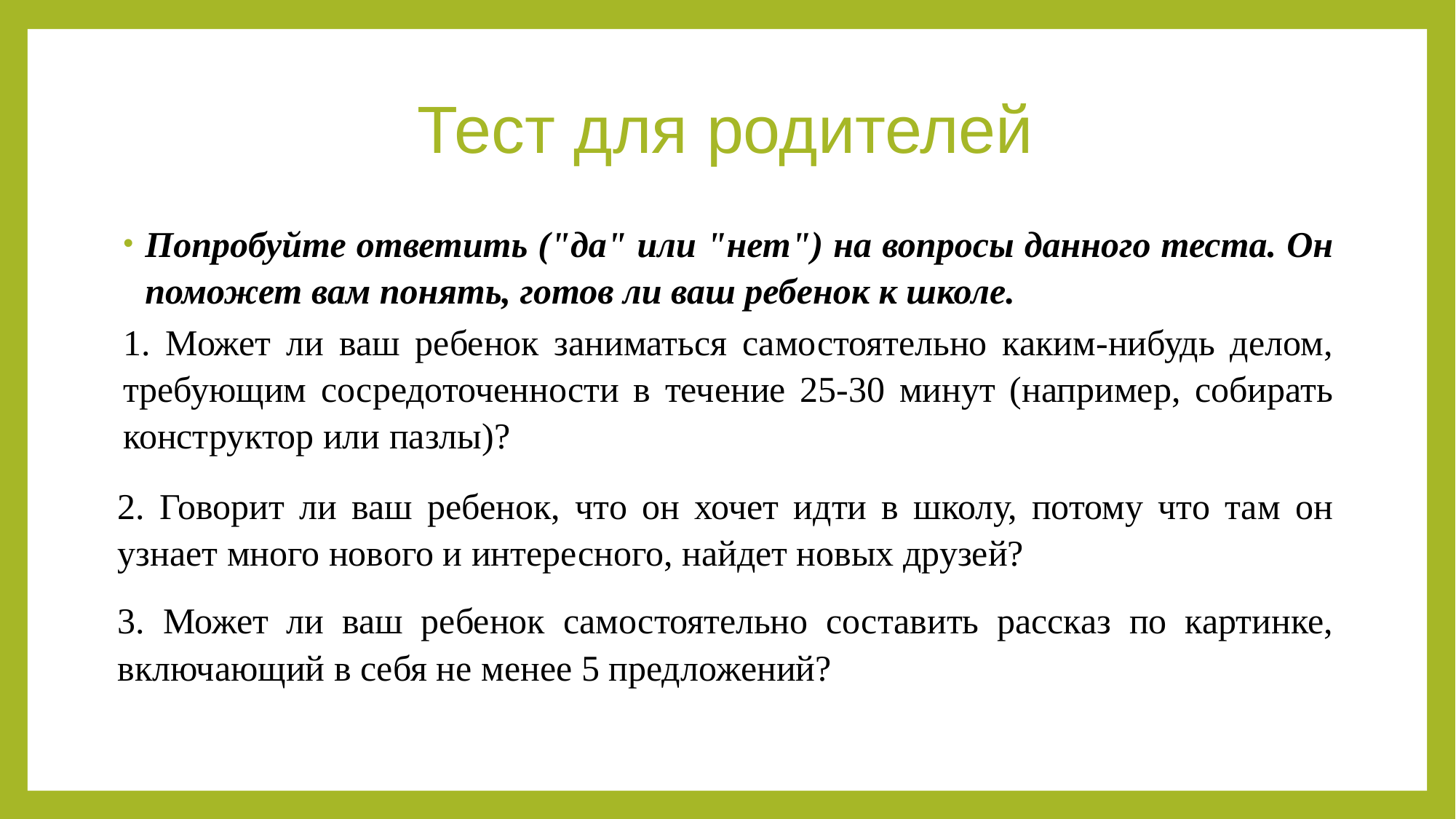

# Тест для родителей
Попробуйте ответить ("да" или "нет") на вопросы данного теста. Он поможет вам понять, готов ли ваш ребенок к школе.
1. Может ли ваш ребенок заниматься самостоятельно каким-нибудь делом, требующим сосредоточенности в течение 25-30 минут (например, собирать конструктор или пазлы)?
2. Говорит ли ваш ребенок, что он хочет идти в школу, потому что там он узнает много нового и интересного, найдет новых друзей?
3. Может ли ваш ребенок самостоятельно составить рассказ по картинке, включающий в себя не менее 5 предложений?